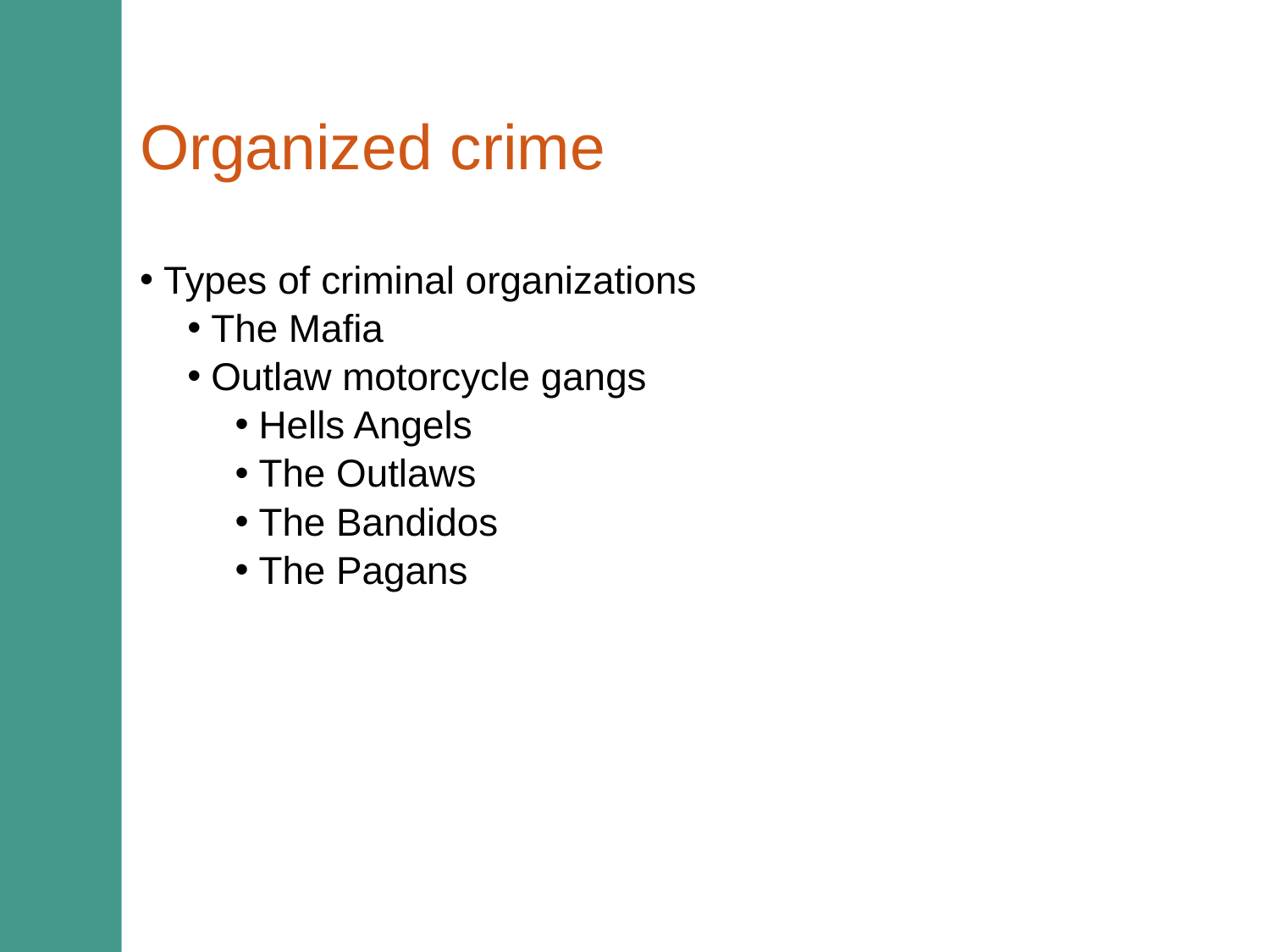

# Organized crime
Types of criminal organizations
The Mafia
Outlaw motorcycle gangs
Hells Angels
The Outlaws
The Bandidos
The Pagans